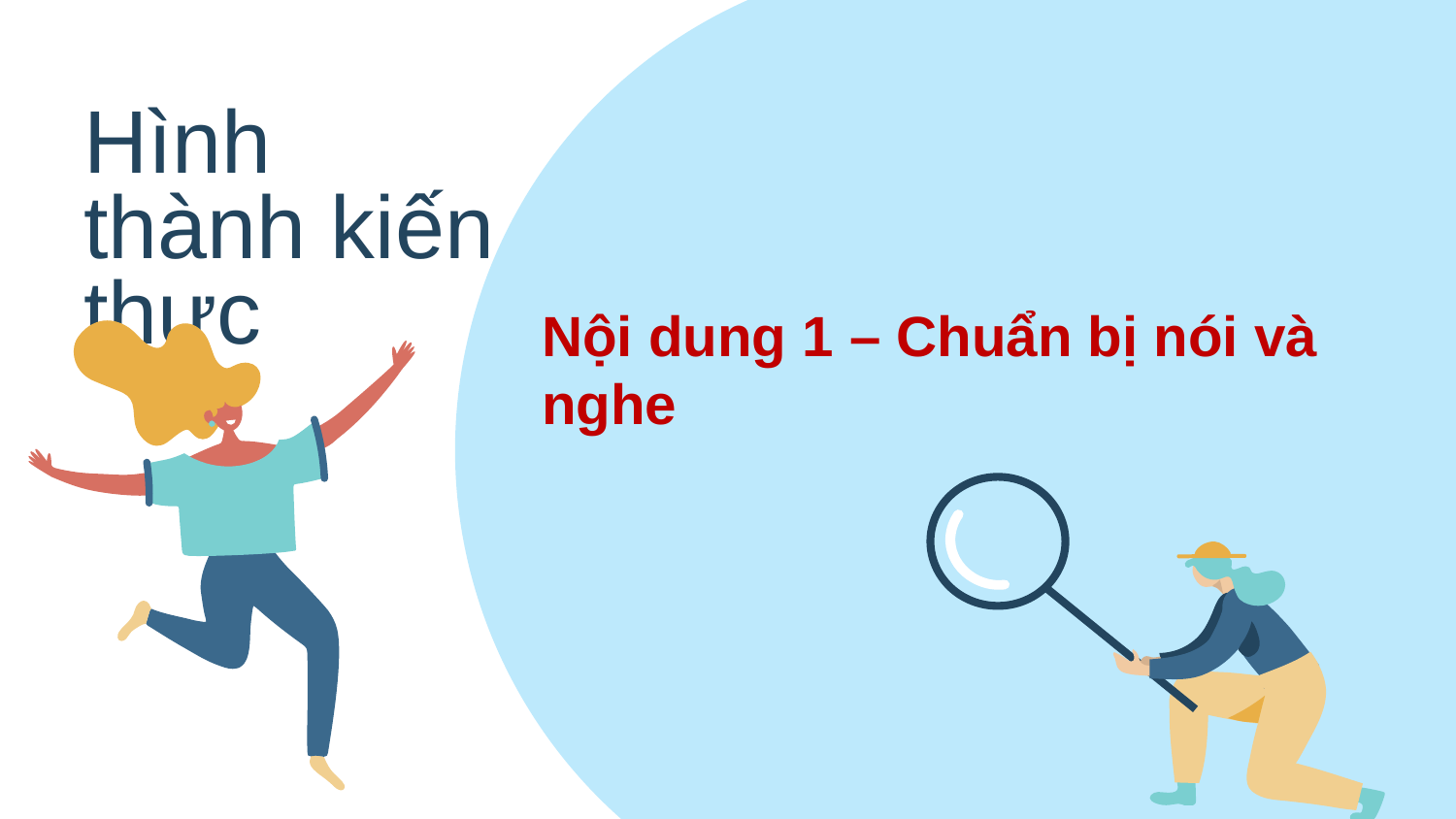

# Hình thành kiến thưc
Nội dung 1 – Chuẩn bị nói và nghe